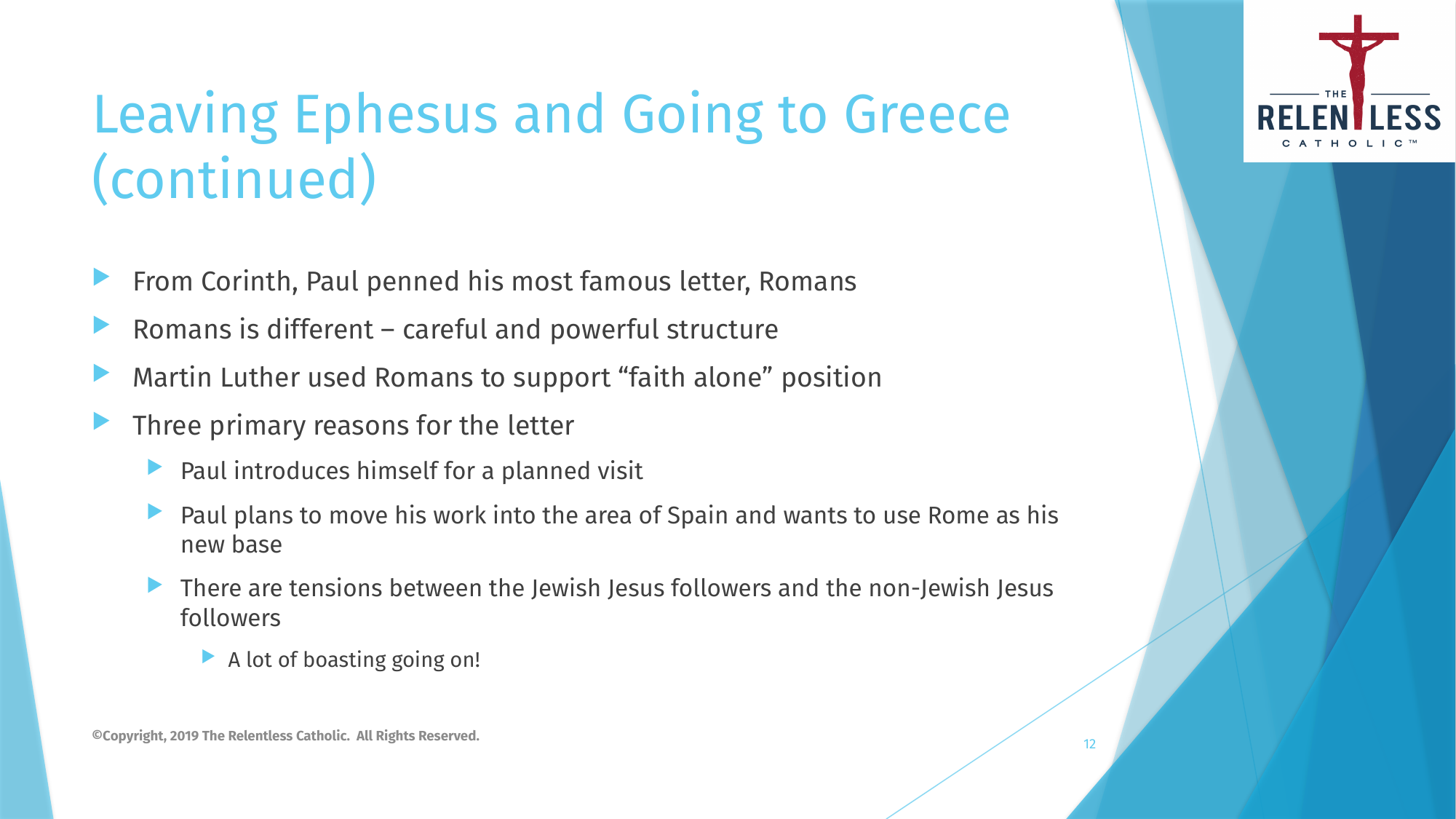

# Leaving Ephesus and Going to Greece (continued)
From Corinth, Paul penned his most famous letter, Romans
Romans is different – careful and powerful structure
Martin Luther used Romans to support “faith alone” position
Three primary reasons for the letter
Paul introduces himself for a planned visit
Paul plans to move his work into the area of Spain and wants to use Rome as his new base
There are tensions between the Jewish Jesus followers and the non-Jewish Jesus followers
A lot of boasting going on!
©Copyright, 2019 The Relentless Catholic.  All Rights Reserved.

12